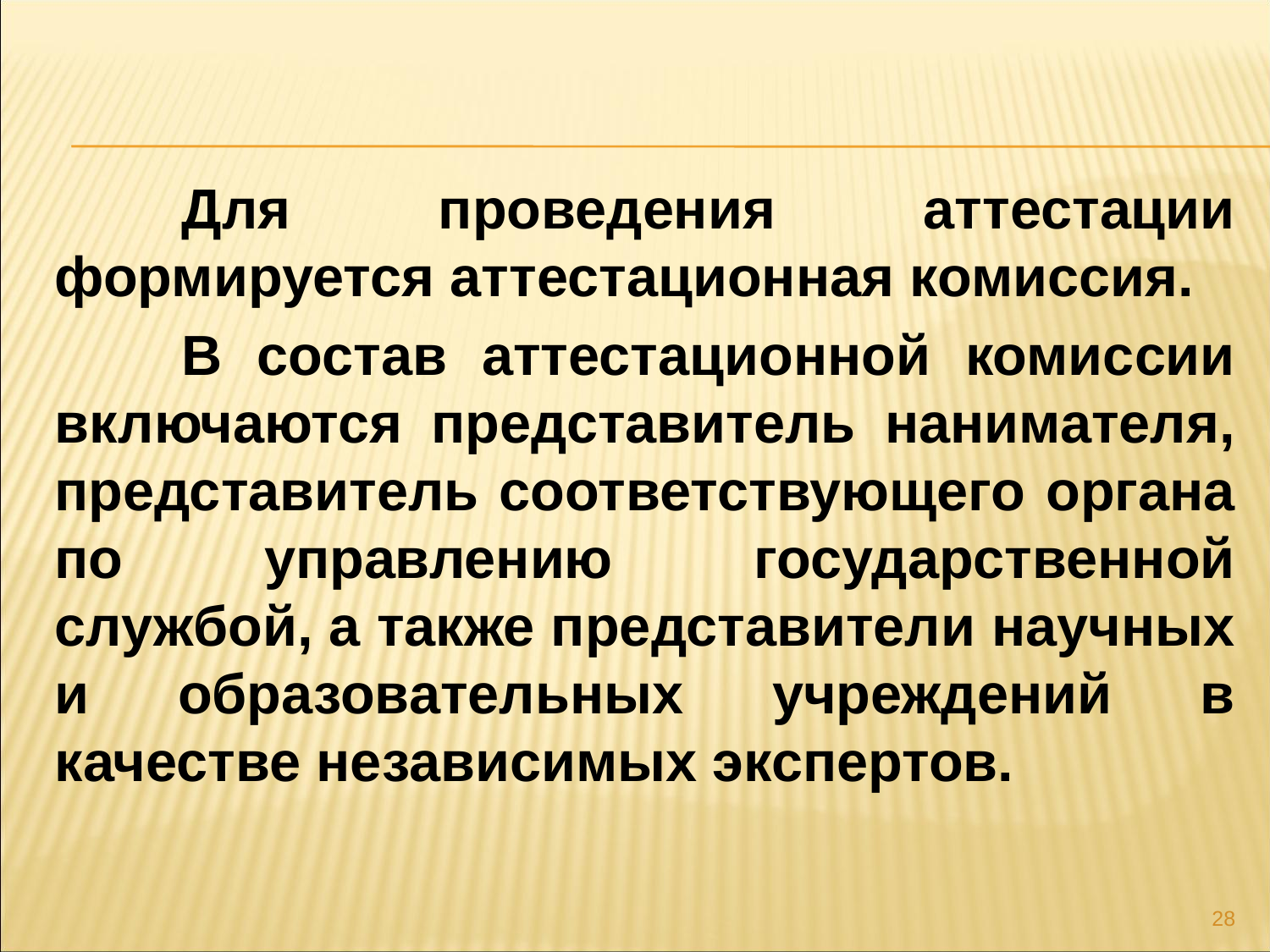

Для проведения аттестации формируется аттестационная комиссия.
	В состав аттестационной комиссии включаются представитель нанимателя, представитель соответствующего органа по управлению государственной службой, а также представители научных и образовательных учреждений в качестве независимых экспертов.

28